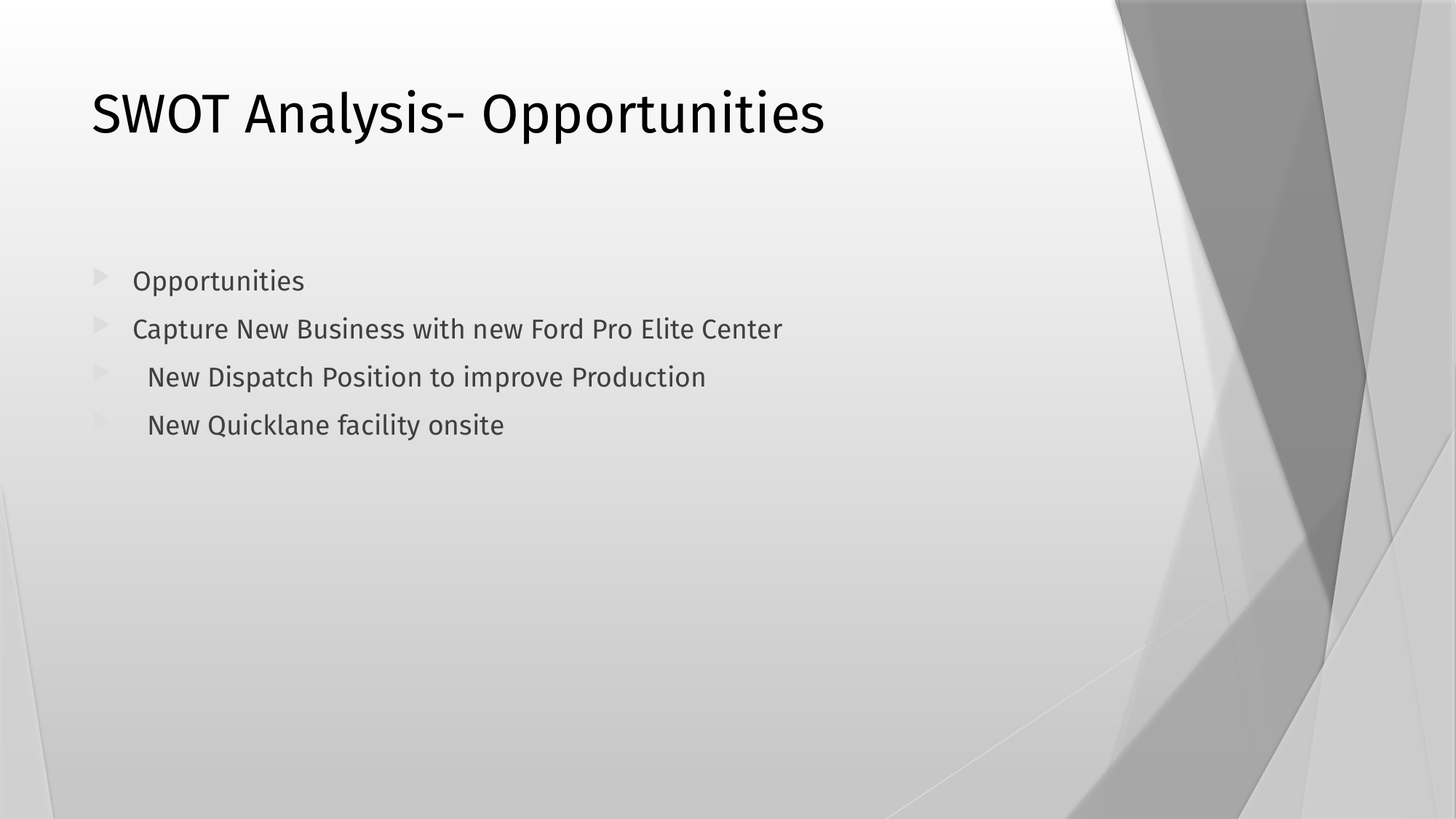

# SWOT Analysis- Opportunities
Opportunities
Capture New Business with new Ford Pro Elite Center
  New Dispatch Position to improve Production
  New Quicklane facility onsite